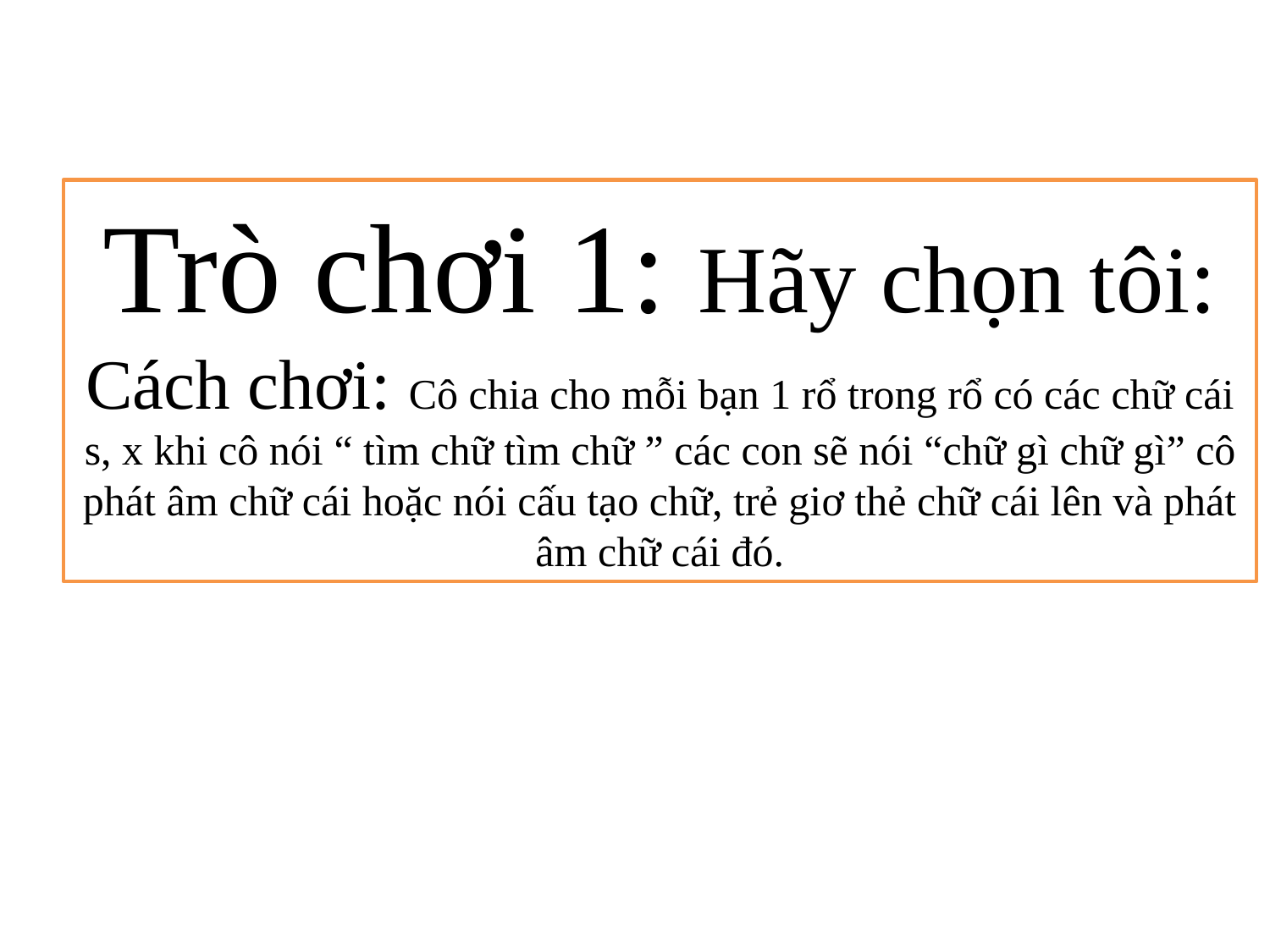

Trò chơi 1: Hãy chọn tôi:
Cách chơi: Cô chia cho mỗi bạn 1 rổ trong rổ có các chữ cái s, x khi cô nói “ tìm chữ tìm chữ ” các con sẽ nói “chữ gì chữ gì” cô phát âm chữ cái hoặc nói cấu tạo chữ, trẻ giơ thẻ chữ cái lên và phát âm chữ cái đó.